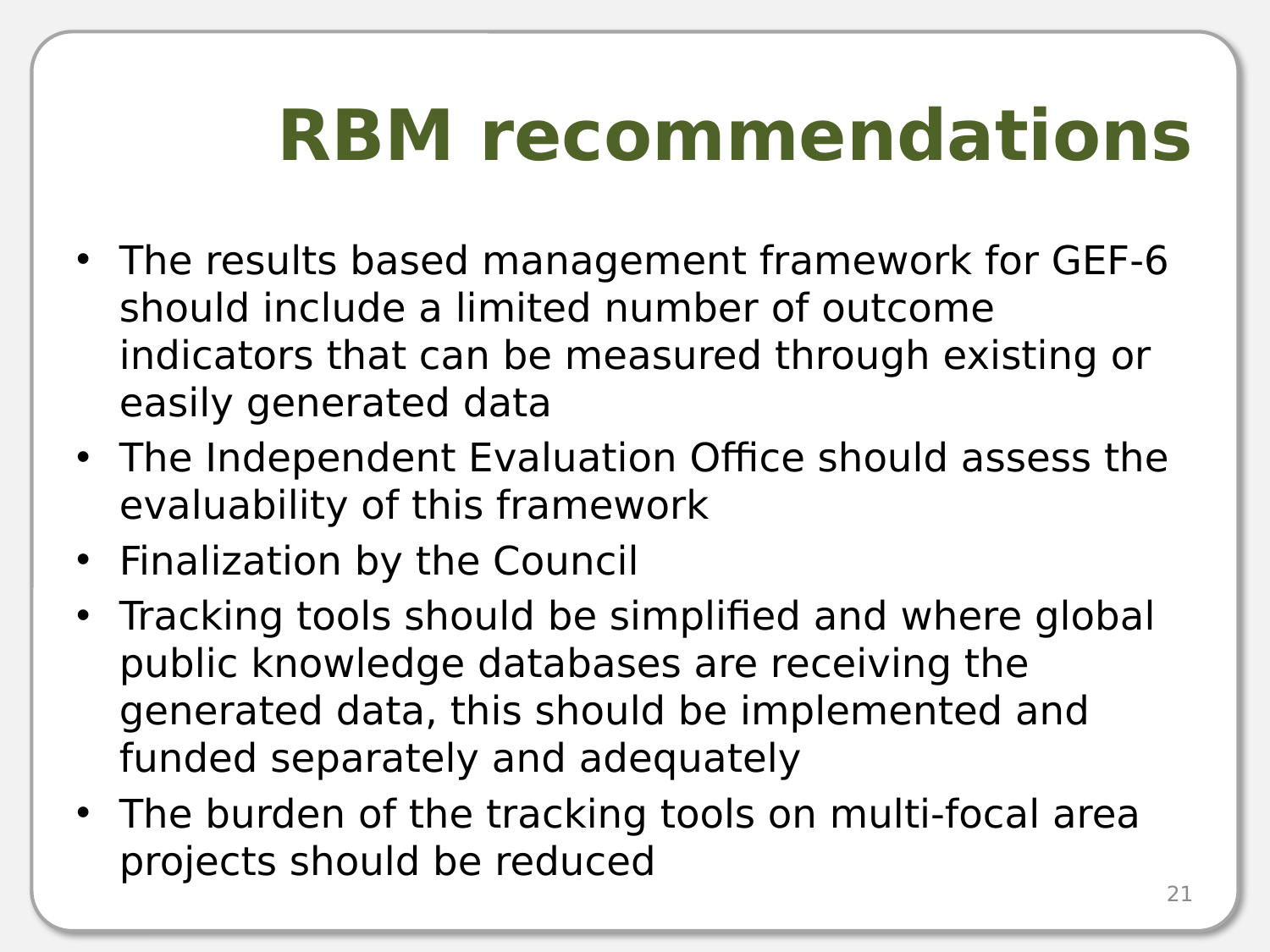

# RBM recommendations
The results based management framework for GEF-6 should include a limited number of outcome indicators that can be measured through existing or easily generated data
The Independent Evaluation Office should assess the evaluability of this framework
Finalization by the Council
Tracking tools should be simplified and where global public knowledge databases are receiving the generated data, this should be implemented and funded separately and adequately
The burden of the tracking tools on multi-focal area projects should be reduced
21